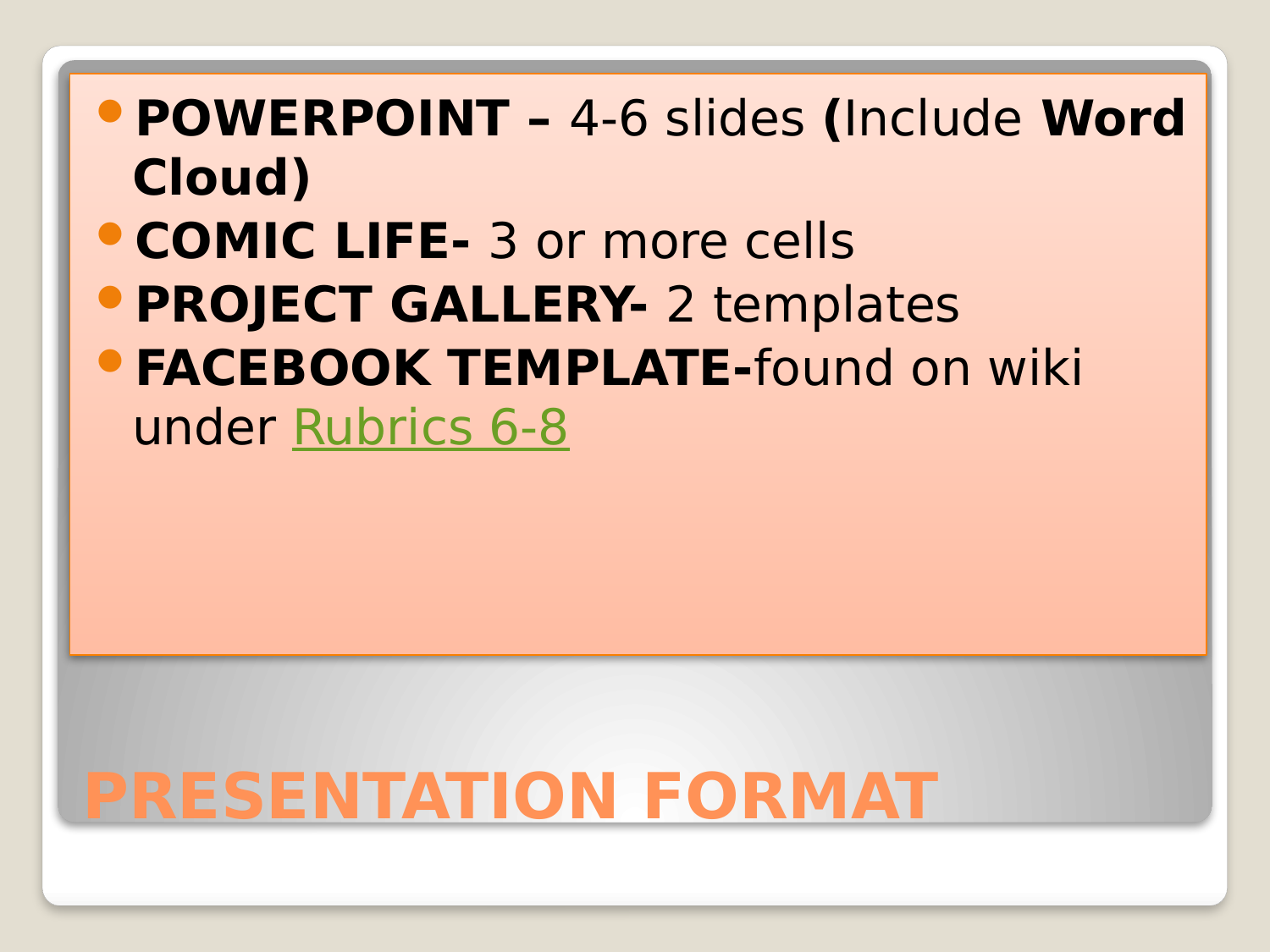

POWERPOINT – 4-6 slides (Include Word Cloud)
COMIC LIFE- 3 or more cells
PROJECT GALLERY- 2 templates
FACEBOOK TEMPLATE-found on wiki under Rubrics 6-8
# PRESENTATION FORMAT